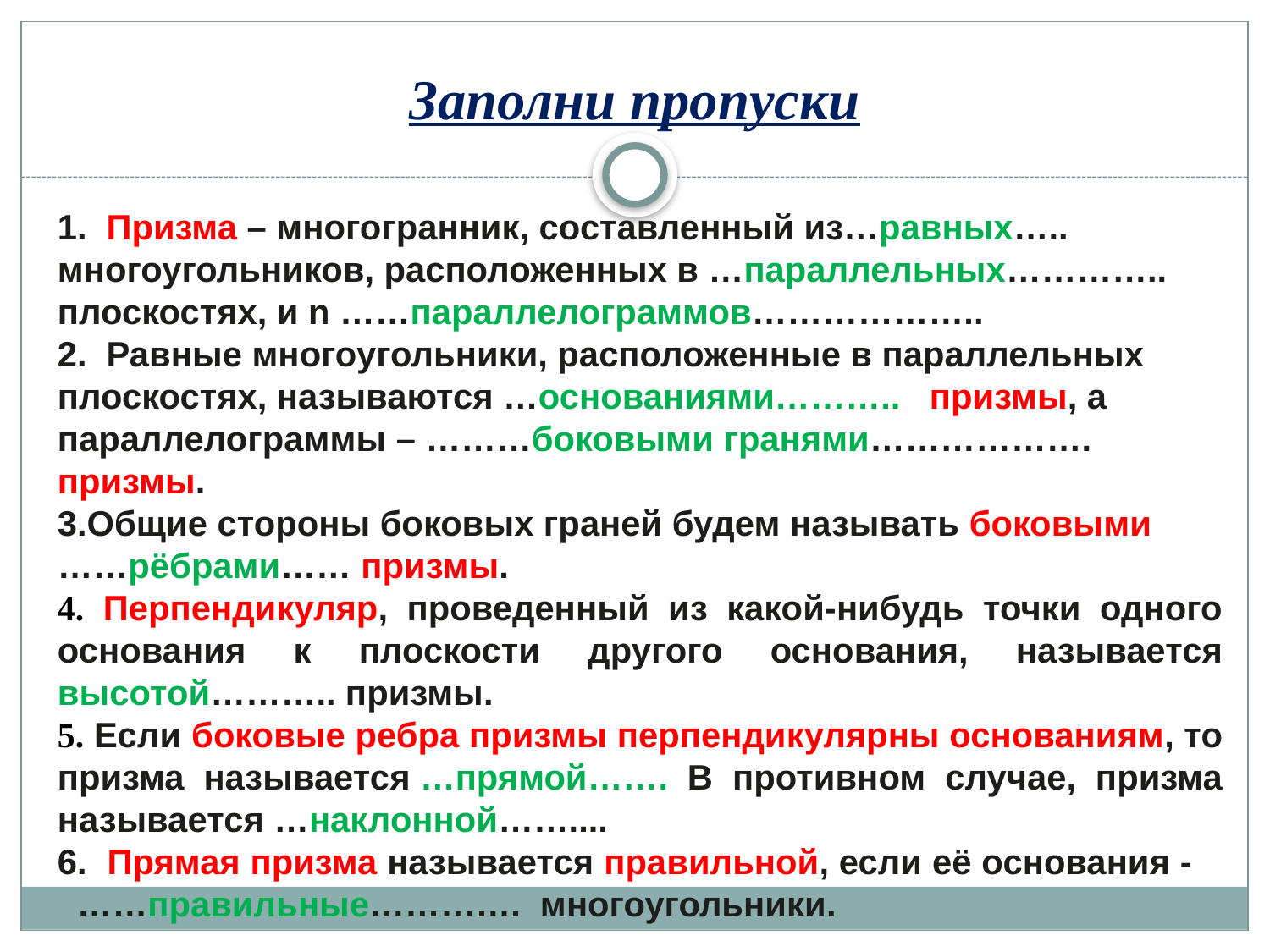

# Заполни пропуски

1.  Призма – многогранник, составленный из…равных….. многоугольников, расположенных в …параллельных………….. плоскостях, и n ……параллелограммов………………..
2.  Равные многоугольники, расположенные в параллельных плоскостях, называются …основаниями………..   призмы, а параллелограммы – ………боковыми гранями………………. призмы.
3.Общие стороны боковых граней будем называть боковыми ……рёбрами…… призмы.
4. Перпендикуляр, проведенный из какой-нибудь точки одного основания к плоскости другого основания, называется высотой……….. призмы.
5. Если боковые ребра призмы перпендикулярны основаниям, то призма называется …прямой……. В противном случае, призма называется …наклонной……....
6.  Прямая призма называется правильной, если её основания -      ……правильные………….  многоугольники.